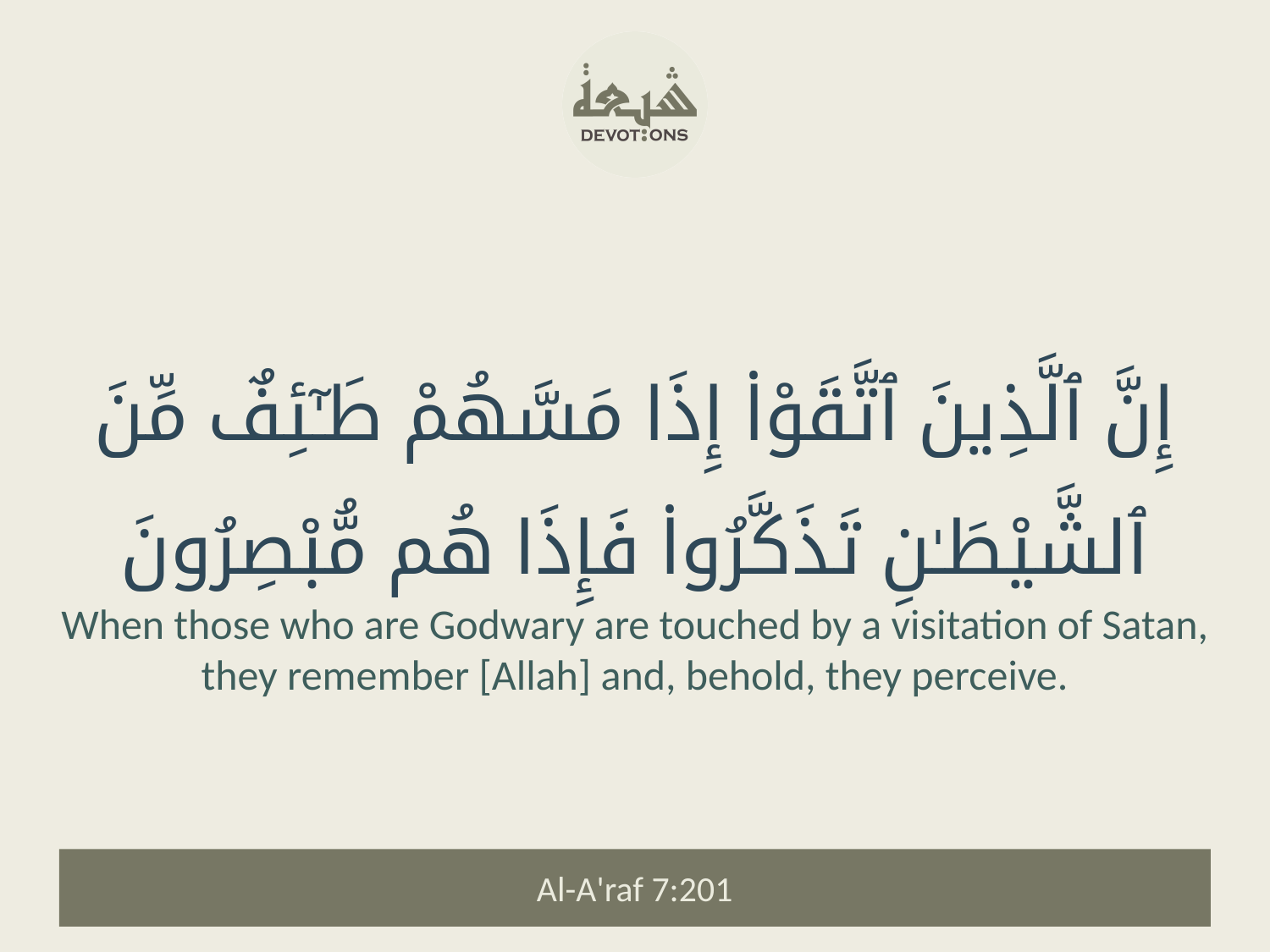

إِنَّ ٱلَّذِينَ ٱتَّقَوْا۟ إِذَا مَسَّهُمْ طَـٰٓئِفٌ مِّنَ ٱلشَّيْطَـٰنِ تَذَكَّرُوا۟ فَإِذَا هُم مُّبْصِرُونَ
When those who are Godwary are touched by a visitation of Satan, they remember [Allah] and, behold, they perceive.
Al-A'raf 7:201